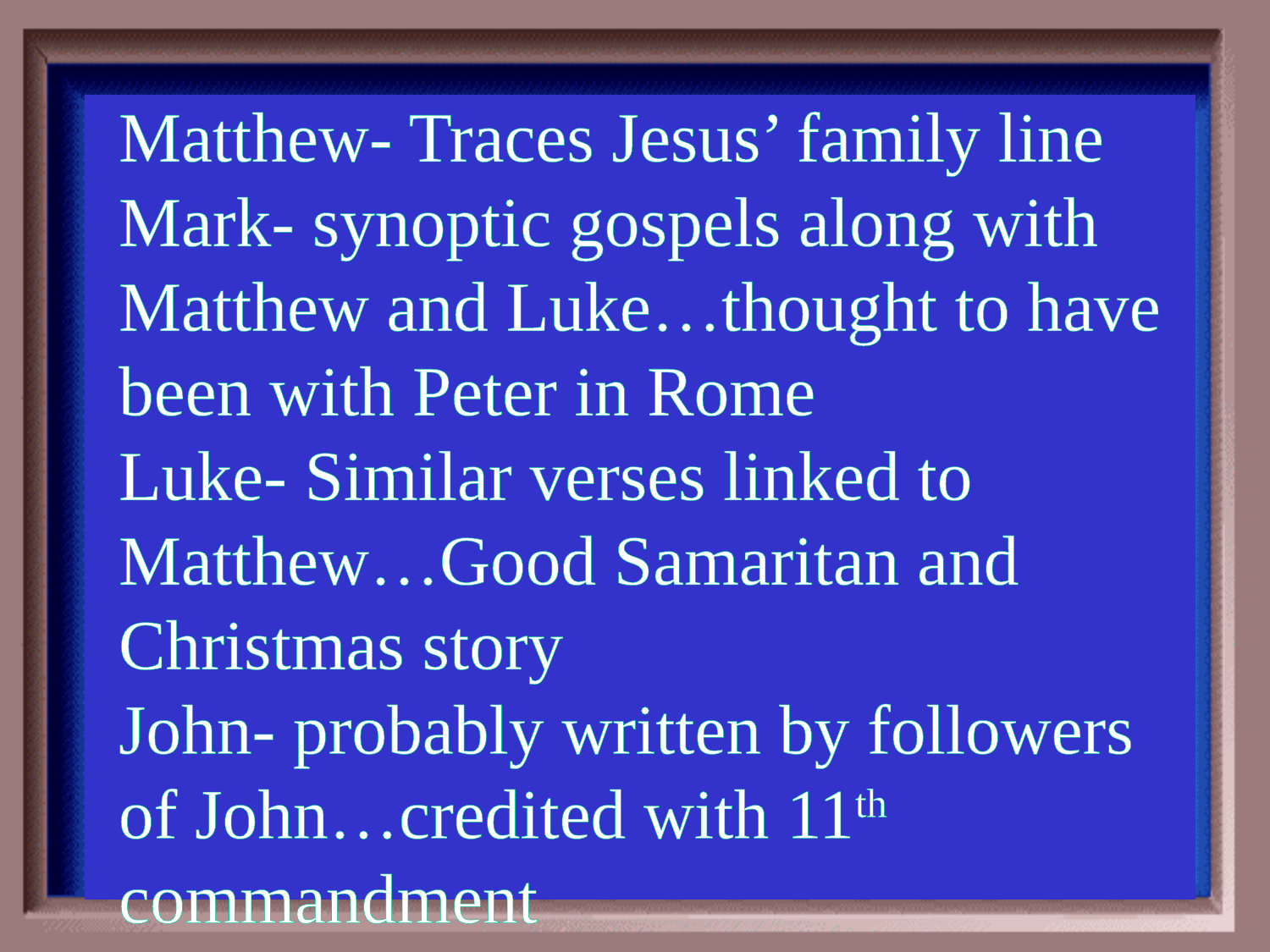

Category #6 $500 Question
Matthew- Traces Jesus’ family line
Mark- synoptic gospels along with Matthew and Luke…thought to have been with Peter in Rome
Luke- Similar verses linked to Matthew…Good Samaritan and Christmas story
John- probably written by followers of John…credited with 11th commandment